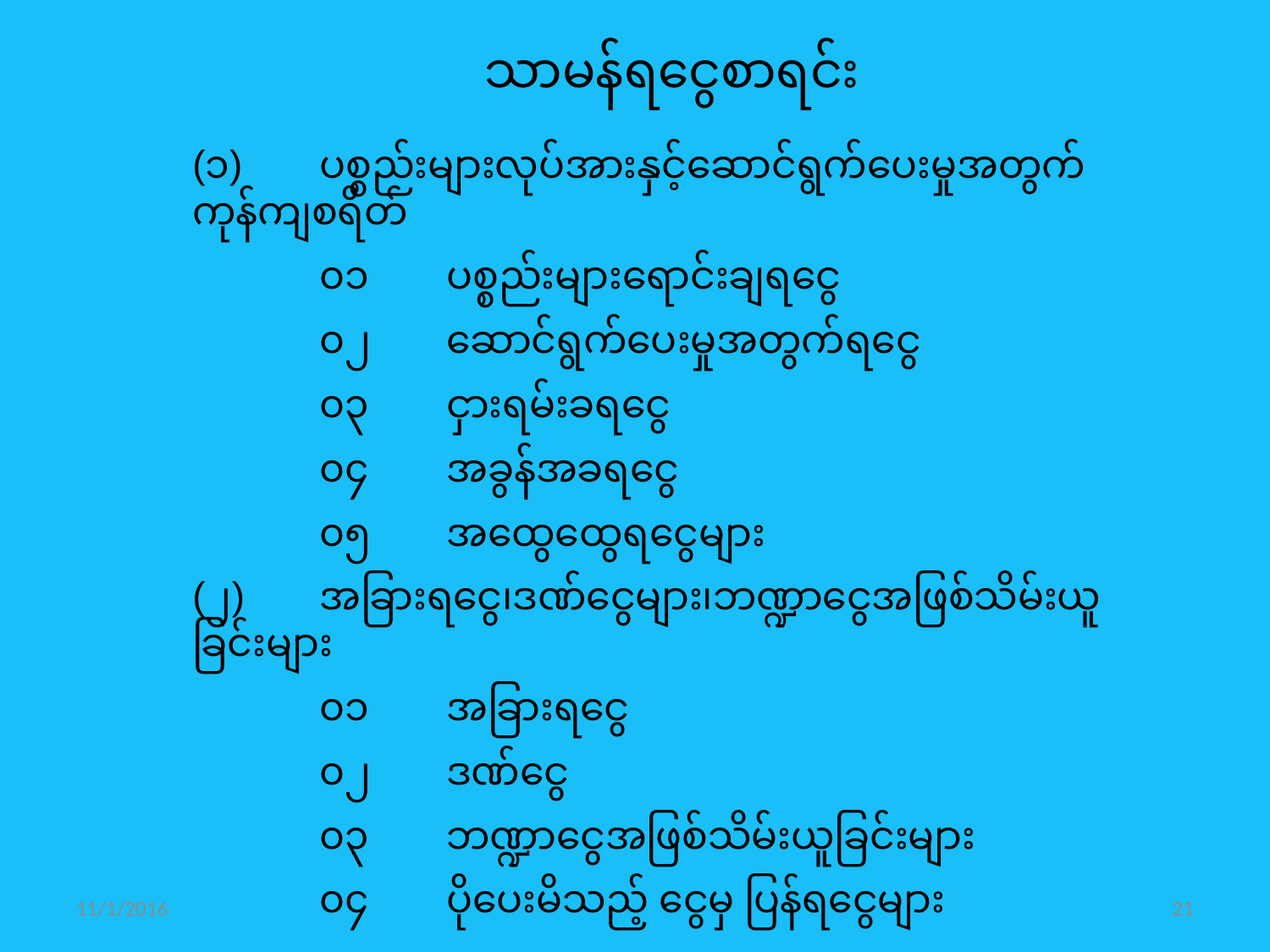

သာမန်ရငွေစာရင်း
(၁)	ပစ္စည်းများလုပ်အားနှင့်ဆောင်ရွက်ပေးမှုအတွက်ကုန်ကျစရိတ်
	၀၁	ပစ္စည်းများရောင်းချရငွေ
	၀၂	ဆောင်ရွက်ပေးမှုအတွက်ရငွေ
	၀၃	ငှားရမ်းခရငွေ
	၀၄	အခွန်အခရငွေ
	၀၅	အထွေထွေရငွေများ
(၂)	အခြားရငွေ၊ဒဏ်ငွေများ၊ဘဏ္ဍာငွေအဖြစ်သိမ်းယူခြင်းများ
	၀၁	အခြားရငွေ
	၀၂	ဒဏ်ငွေ
	၀၃	ဘဏ္ဍာငွေအဖြစ်သိမ်းယူခြင်းများ
	၀၄	ပိုပေးမိသည့် ငွေမှ ပြန်ရငွေများ

11/1/2016
21